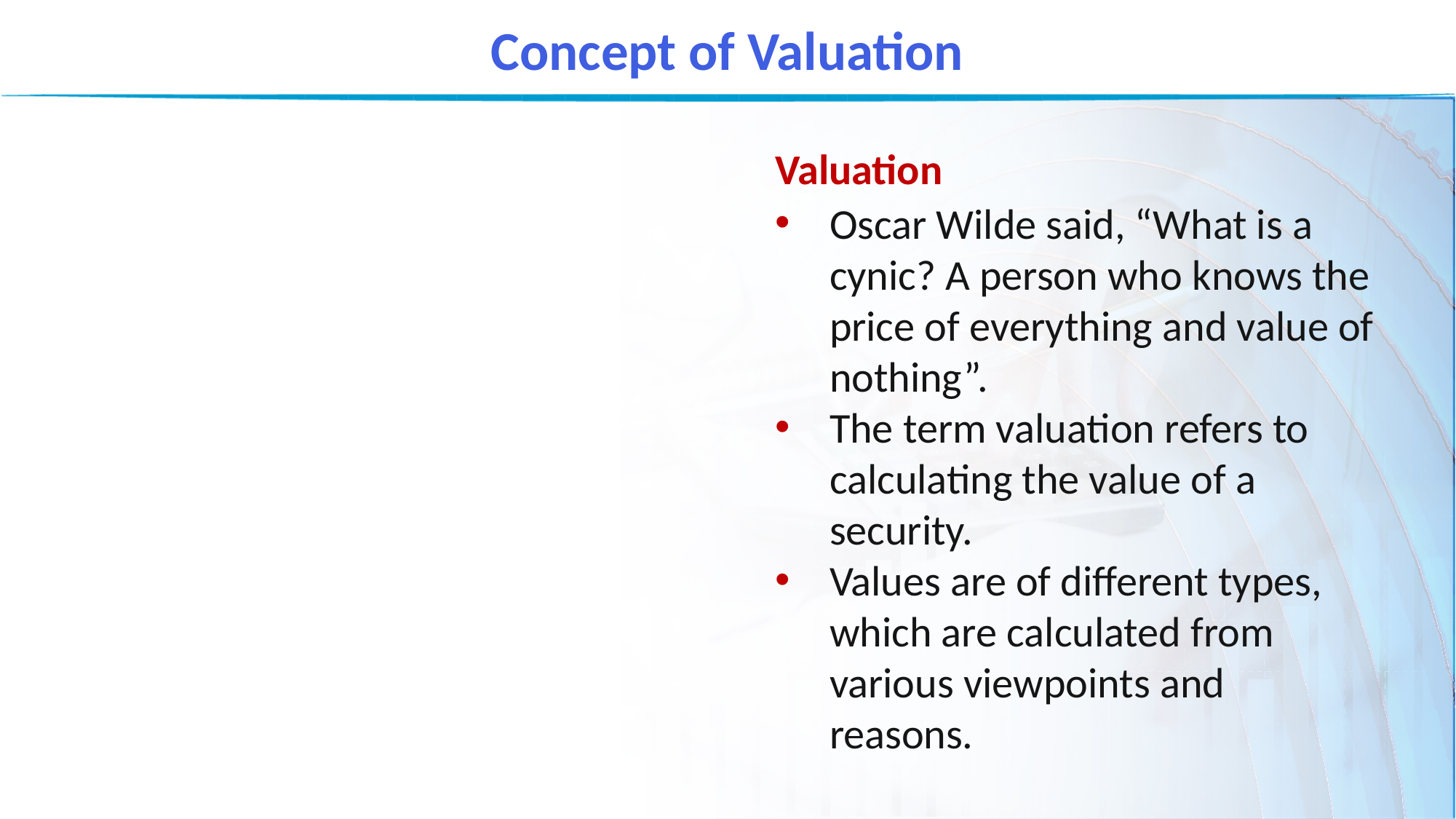

Concept of Valuation
Valuation

Oscar Wilde said, “What is a cynic? A person who knows the price of everything and value of nothing”.
The term valuation refers to calculating the value of a security.
Values are of different types, which are calculated from various viewpoints and reasons.